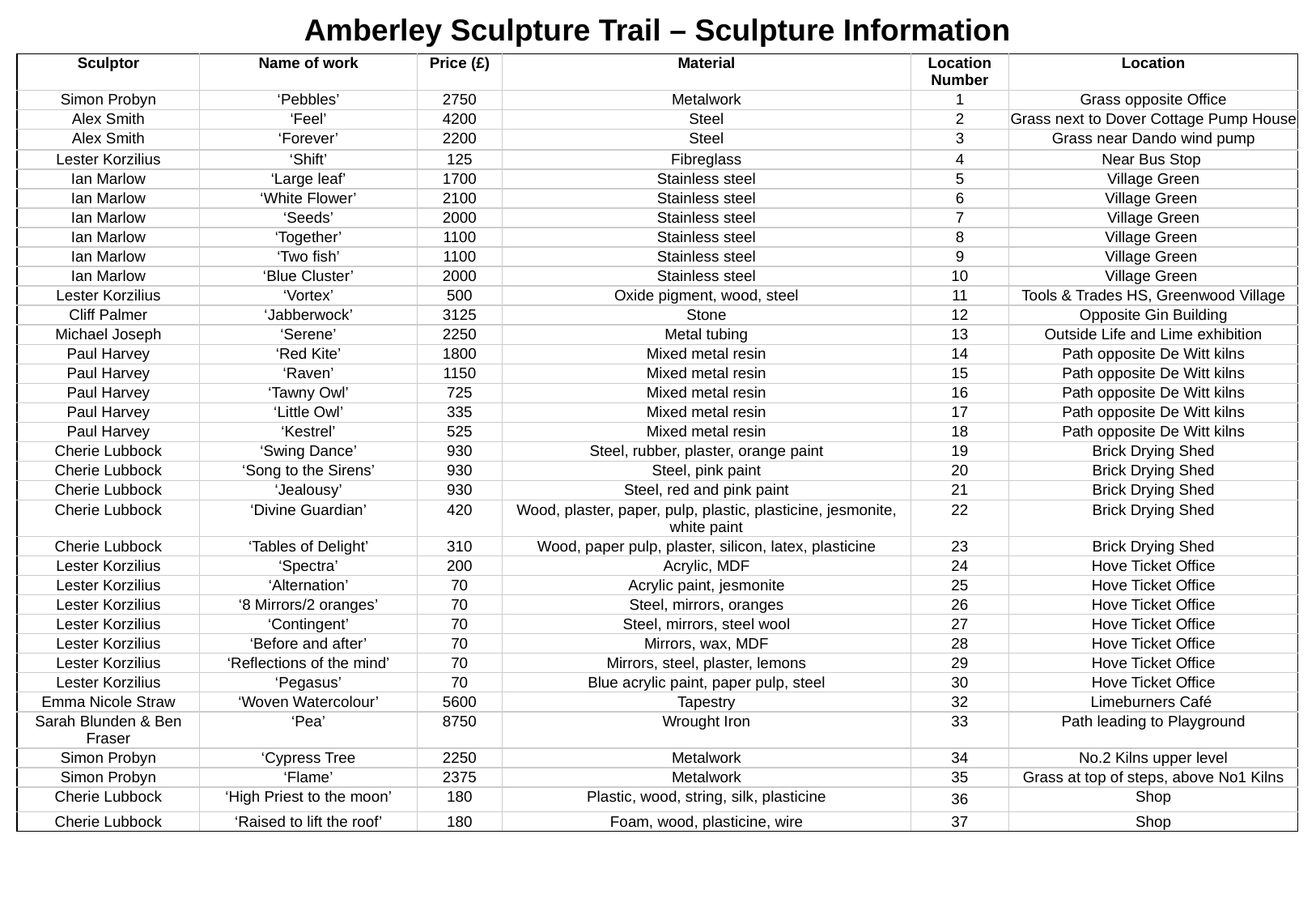

Amberley Sculpture Trail – Sculpture Information

| Sculptor | Name of work | Price (£) | Material | Location Number | Location |
| --- | --- | --- | --- | --- | --- |
| Simon Probyn | ‘Pebbles’ | 2750 | Metalwork | 1 | Grass opposite Office |
| Alex Smith | ‘Feel’ | 4200 | Steel | 2 | Grass next to Dover Cottage Pump House |
| Alex Smith | ‘Forever’ | 2200 | Steel | 3 | Grass near Dando wind pump |
| Lester Korzilius | ‘Shift’ | 125 | Fibreglass | 4 | Near Bus Stop |
| Ian Marlow | ‘Large leaf’ | 1700 | Stainless steel | 5 | Village Green |
| Ian Marlow | ‘White Flower’ | 2100 | Stainless steel | 6 | Village Green |
| Ian Marlow | ‘Seeds’ | 2000 | Stainless steel | 7 | Village Green |
| Ian Marlow | ‘Together’ | 1100 | Stainless steel | 8 | Village Green |
| Ian Marlow | ‘Two fish’ | 1100 | Stainless steel | 9 | Village Green |
| Ian Marlow | ‘Blue Cluster’ | 2000 | Stainless steel | 10 | Village Green |
| Lester Korzilius | ‘Vortex’ | 500 | Oxide pigment, wood, steel | 11 | Tools & Trades HS, Greenwood Village |
| Cliff Palmer | ‘Jabberwock’ | 3125 | Stone | 12 | Opposite Gin Building |
| Michael Joseph | ‘Serene’ | 2250 | Metal tubing | 13 | Outside Life and Lime exhibition |
| Paul Harvey | ‘Red Kite’ | 1800 | Mixed metal resin | 14 | Path opposite De Witt kilns |
| Paul Harvey | ‘Raven’ | 1150 | Mixed metal resin | 15 | Path opposite De Witt kilns |
| Paul Harvey | ‘Tawny Owl’ | 725 | Mixed metal resin | 16 | Path opposite De Witt kilns |
| Paul Harvey | ‘Little Owl’ | 335 | Mixed metal resin | 17 | Path opposite De Witt kilns |
| Paul Harvey | ‘Kestrel’ | 525 | Mixed metal resin | 18 | Path opposite De Witt kilns |
| Cherie Lubbock | ‘Swing Dance’ | 930 | Steel, rubber, plaster, orange paint | 19 | Brick Drying Shed |
| Cherie Lubbock | ‘Song to the Sirens’ | 930 | Steel, pink paint | 20 | Brick Drying Shed |
| Cherie Lubbock | ‘Jealousy’ | 930 | Steel, red and pink paint | 21 | Brick Drying Shed |
| Cherie Lubbock | ‘Divine Guardian’ | 420 | Wood, plaster, paper, pulp, plastic, plasticine, jesmonite, white paint | 22 | Brick Drying Shed |
| Cherie Lubbock | ‘Tables of Delight’ | 310 | Wood, paper pulp, plaster, silicon, latex, plasticine | 23 | Brick Drying Shed |
| Lester Korzilius | ‘Spectra’ | 200 | Acrylic, MDF | 24 | Hove Ticket Office |
| Lester Korzilius | ‘Alternation’ | 70 | Acrylic paint, jesmonite | 25 | Hove Ticket Office |
| Lester Korzilius | ‘8 Mirrors/2 oranges’ | 70 | Steel, mirrors, oranges | 26 | Hove Ticket Office |
| Lester Korzilius | ‘Contingent’ | 70 | Steel, mirrors, steel wool | 27 | Hove Ticket Office |
| Lester Korzilius | ‘Before and after’ | 70 | Mirrors, wax, MDF | 28 | Hove Ticket Office |
| Lester Korzilius | ‘Reflections of the mind’ | 70 | Mirrors, steel, plaster, lemons | 29 | Hove Ticket Office |
| Lester Korzilius | ‘Pegasus’ | 70 | Blue acrylic paint, paper pulp, steel | 30 | Hove Ticket Office |
| Emma Nicole Straw | ‘Woven Watercolour’ | 5600 | Tapestry | 32 | Limeburners Café |
| Sarah Blunden & Ben Fraser | ‘Pea’ | 8750 | Wrought Iron | 33 | Path leading to Playground |
| Simon Probyn | ‘Cypress Tree | 2250 | Metalwork | 34 | No.2 Kilns upper level |
| Simon Probyn | ‘Flame’ | 2375 | Metalwork | 35 | Grass at top of steps, above No1 Kilns |
| Cherie Lubbock | ‘High Priest to the moon’ | 180 | Plastic, wood, string, silk, plasticine | 36 | Shop |
| Cherie Lubbock | ‘Raised to lift the roof’ | 180 | Foam, wood, plasticine, wire | 37 | Shop |